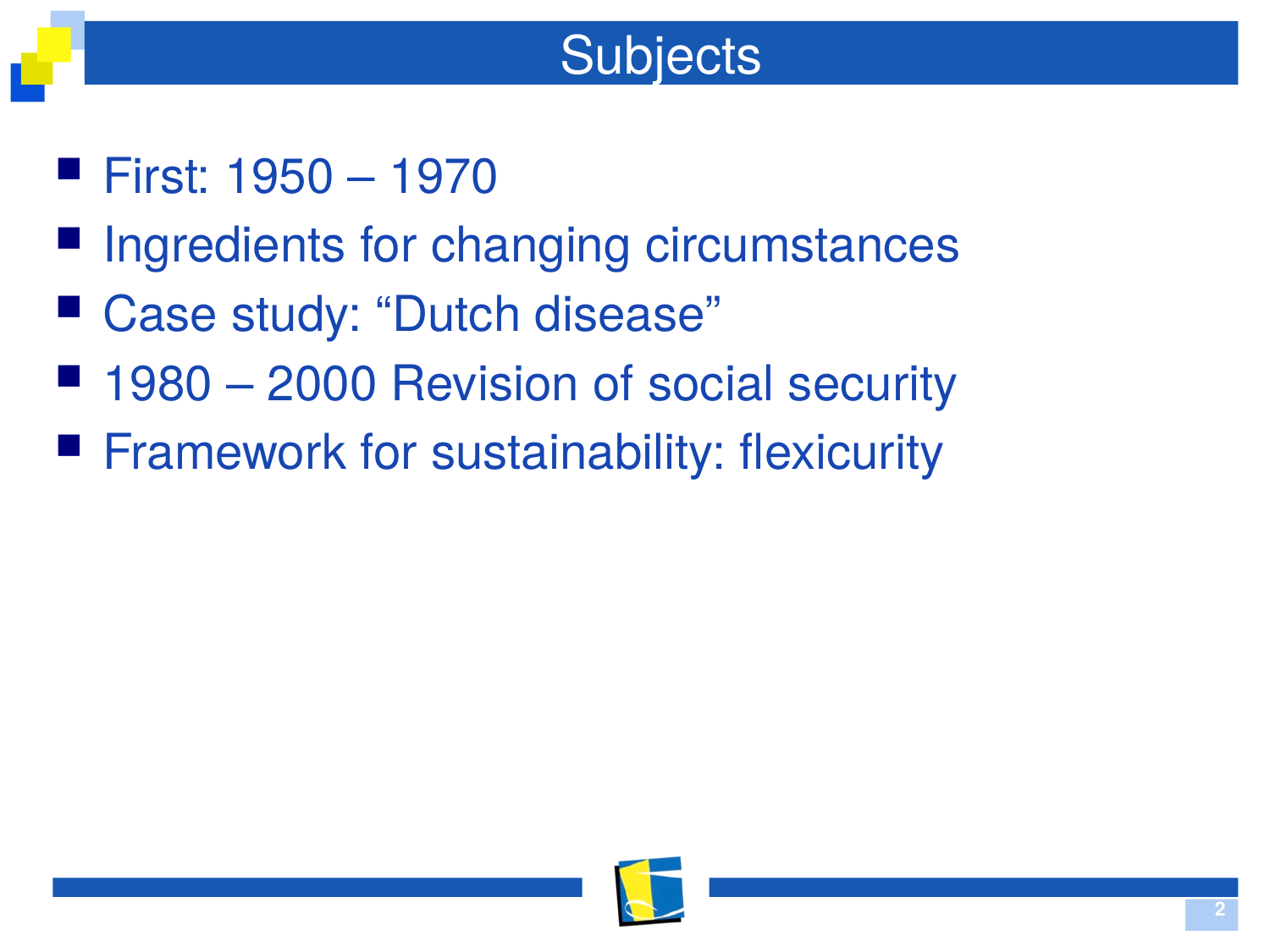

# Subjects
First: 1950 – 1970
Ingredients for changing circumstances
Case study: “Dutch disease”
1980 – 2000 Revision of social security
Framework for sustainability: flexicurity

2